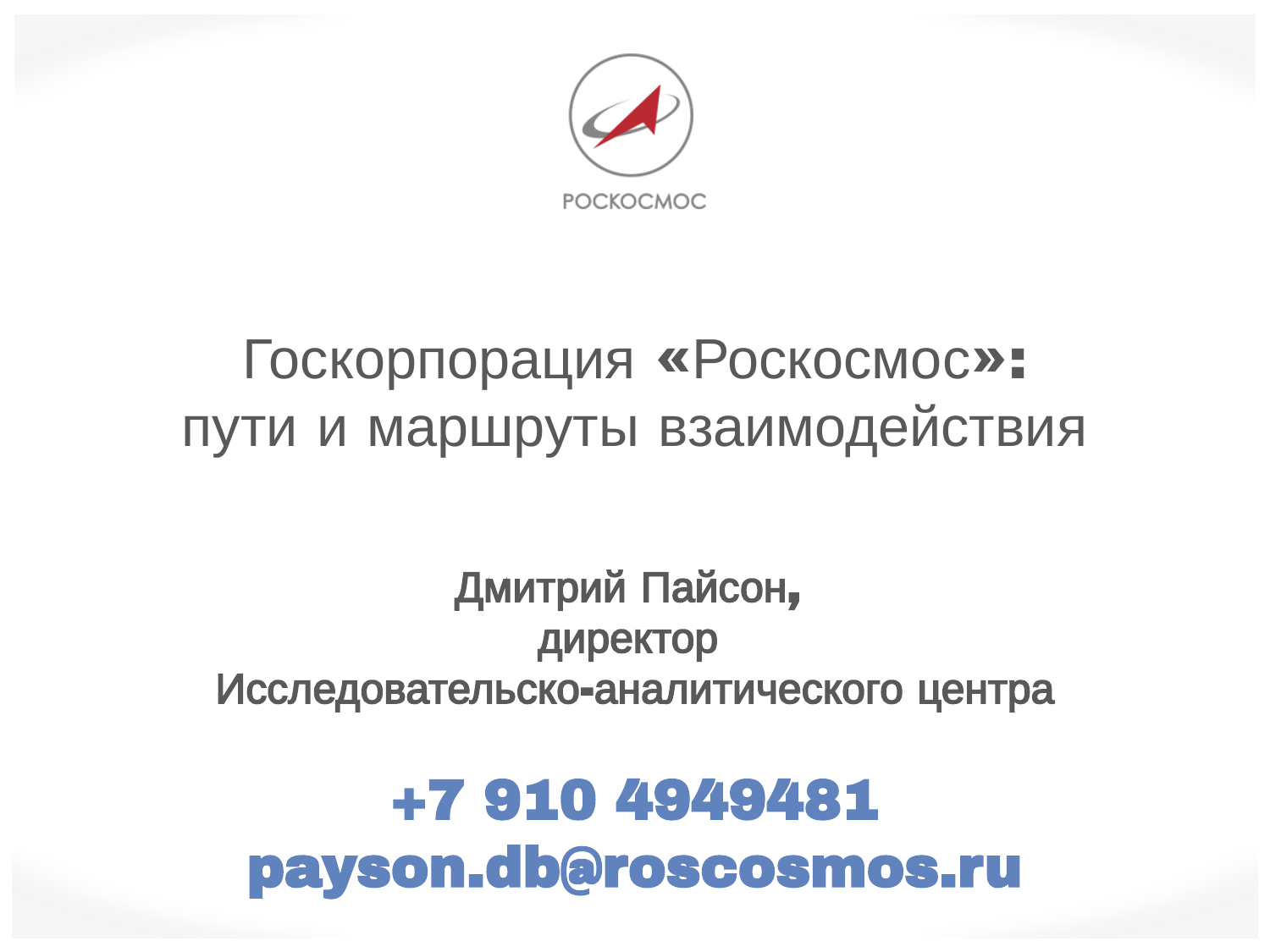

# Госкорпорация «Роскосмос»: пути и маршруты взаимодействия Дмитрий Пайсон, директор Исследовательско-аналитического центра +7 910 4949481 payson.db@roscosmos.ru